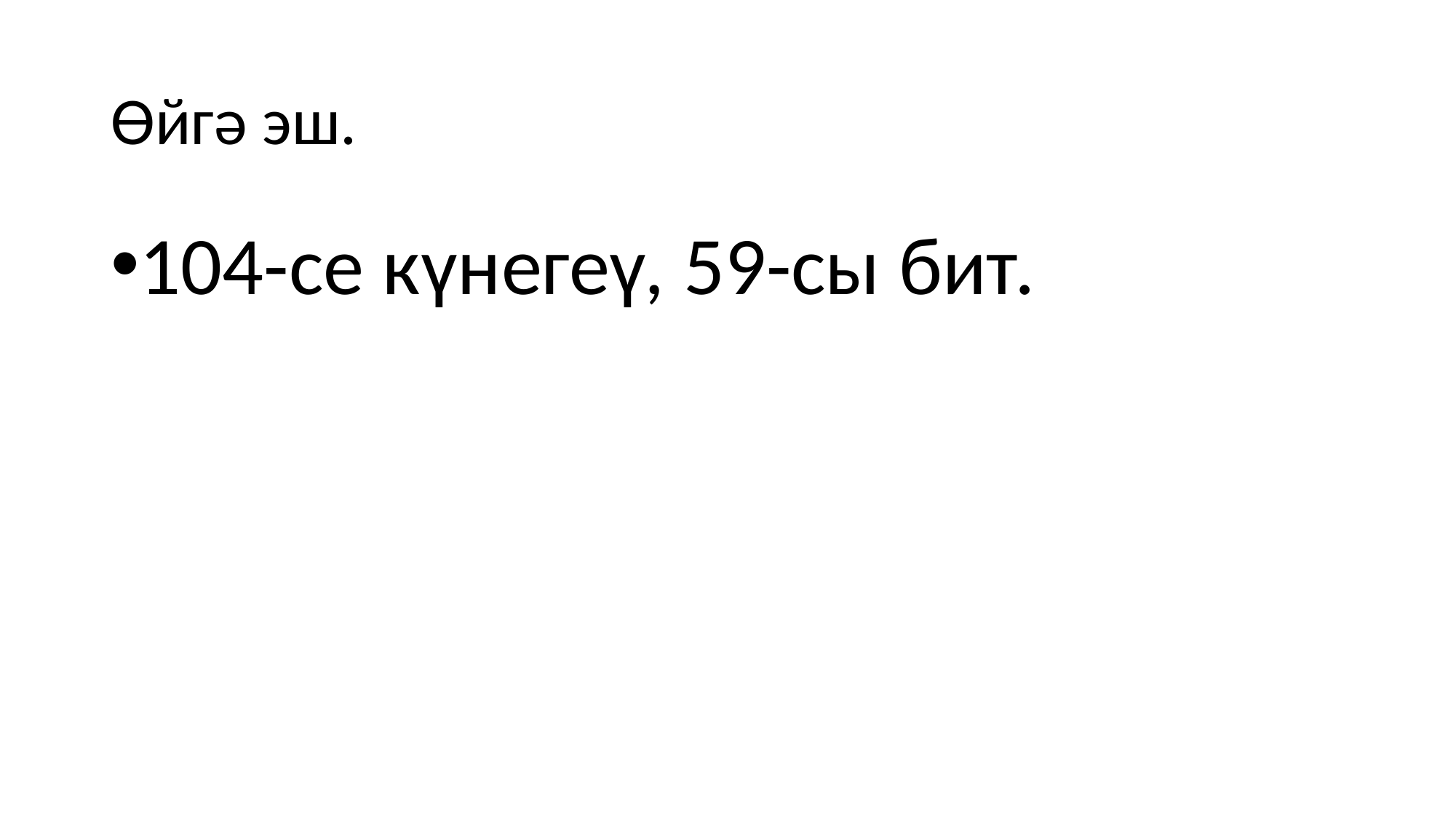

# Өйгә эш.
104-се күнегеү, 59-сы бит.